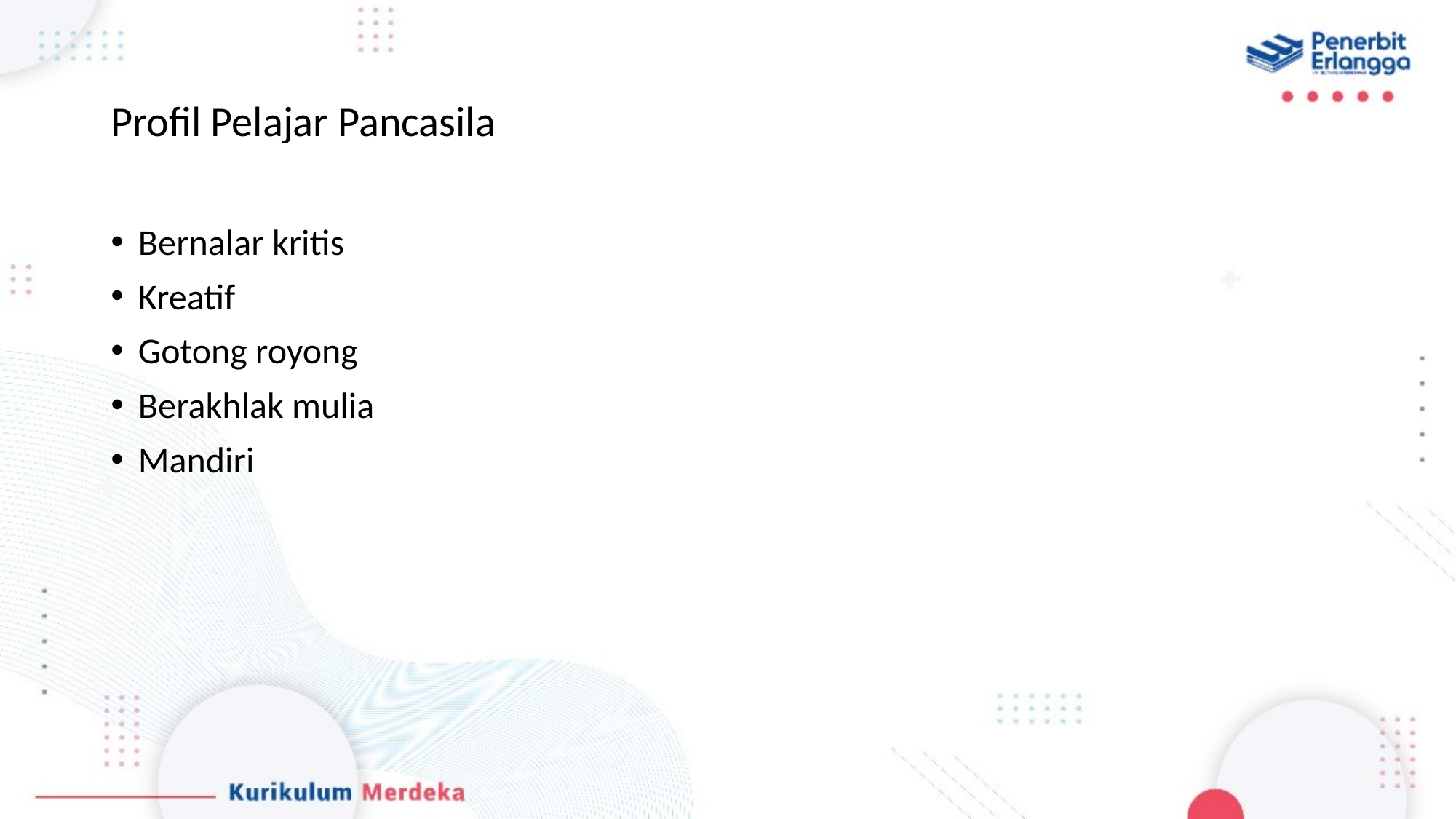

# Profil Pelajar Pancasila
Bernalar kritis
Kreatif
Gotong royong
Berakhlak mulia
Mandiri